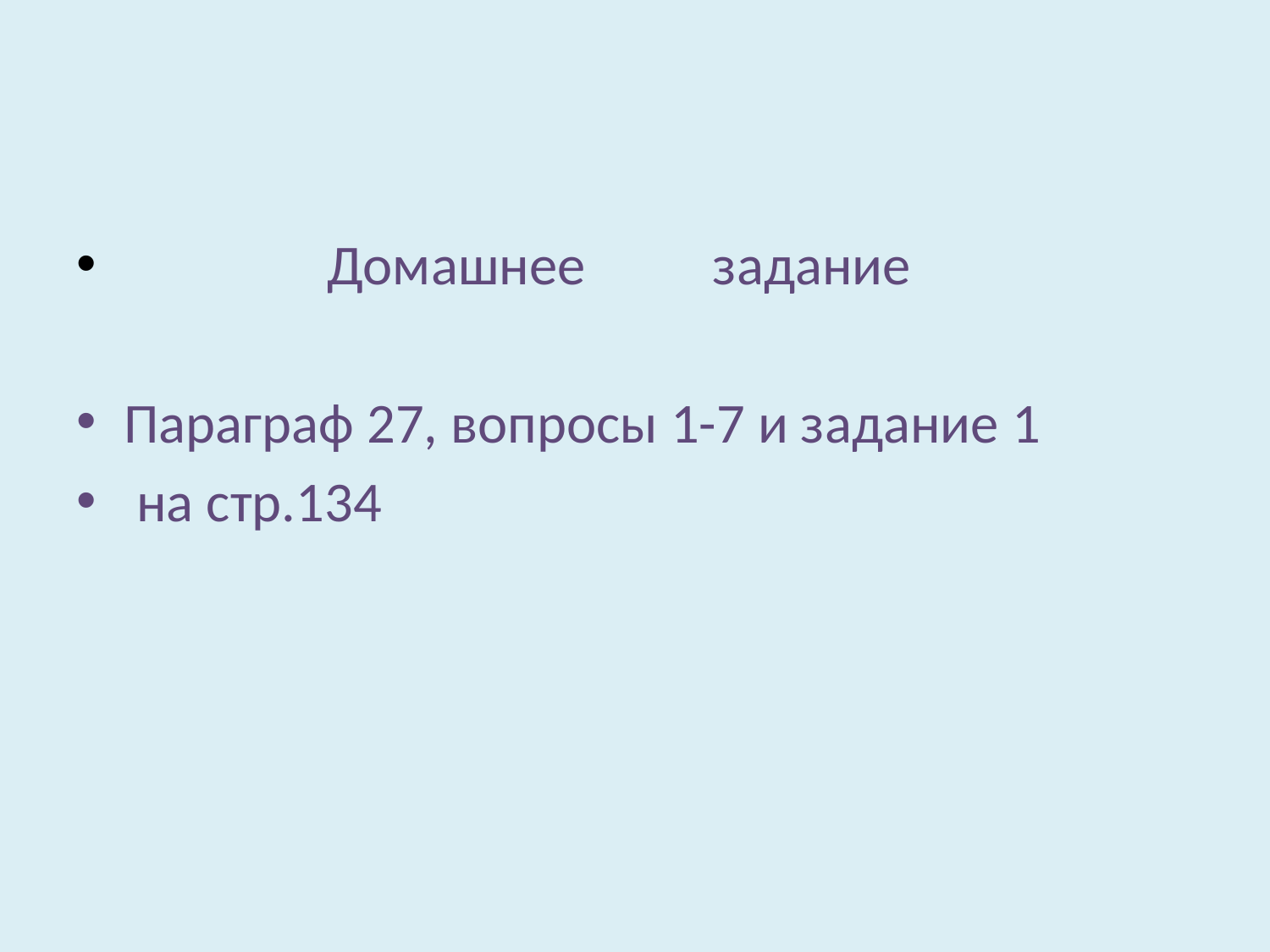

Домашнее          задание

Параграф 27, вопросы 1-7 и задание 1
 на стр.134